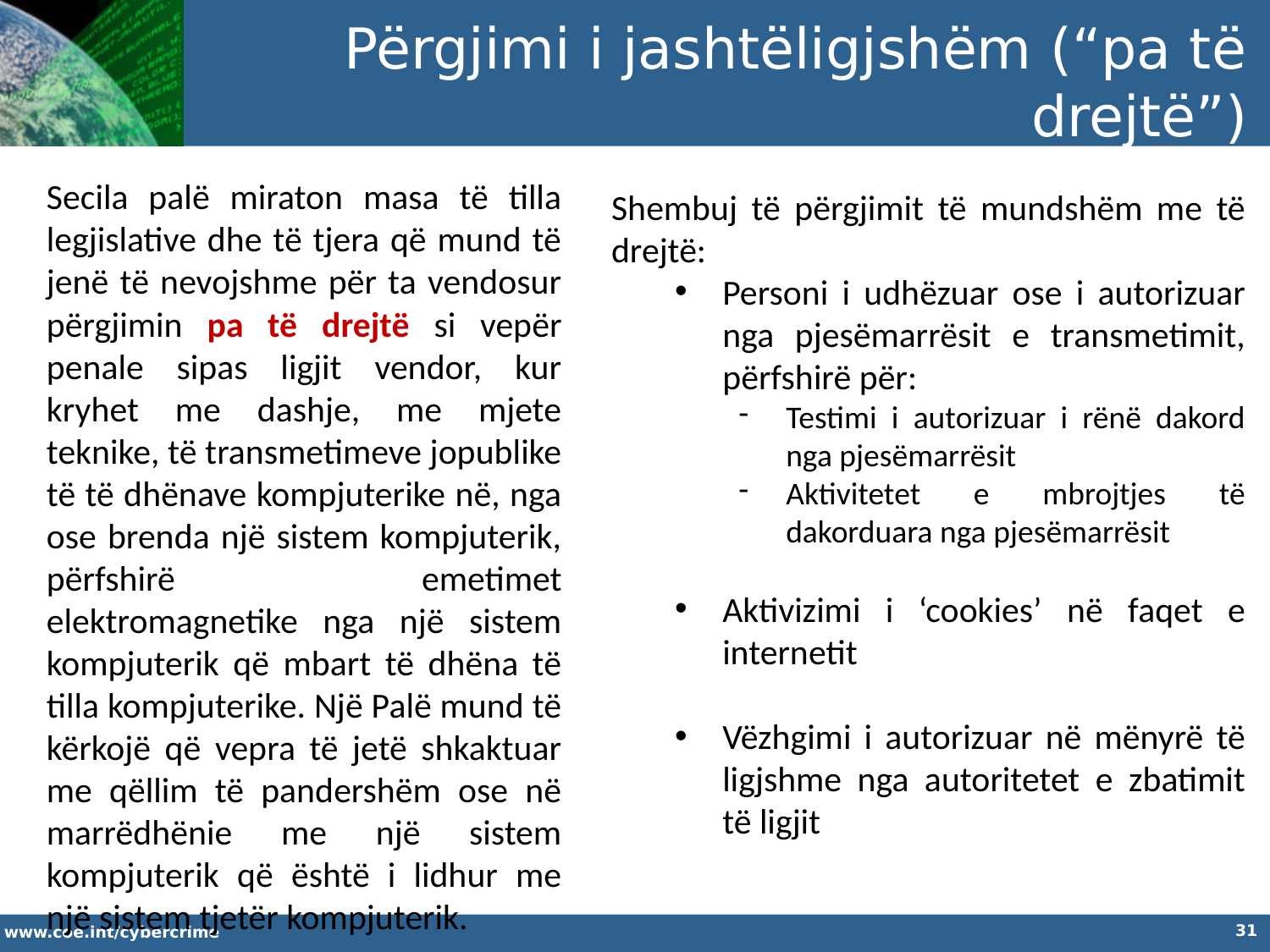

Përgjimi i jashtëligjshëm (“pa të drejtë”)
Secila palë miraton masa të tilla legjislative dhe të tjera që mund të jenë të nevojshme për ta vendosur përgjimin pa të drejtë si vepër penale sipas ligjit vendor, kur kryhet me dashje, me mjete teknike, të transmetimeve jopublike të të dhënave kompjuterike në, nga ose brenda një sistem kompjuterik, përfshirë emetimet elektromagnetike nga një sistem kompjuterik që mbart të dhëna të tilla kompjuterike. Një Palë mund të kërkojë që vepra të jetë shkaktuar me qëllim të pandershëm ose në marrëdhënie me një sistem kompjuterik që është i lidhur me një sistem tjetër kompjuterik.
Shembuj të përgjimit të mundshëm me të drejtë:
Personi i udhëzuar ose i autorizuar nga pjesëmarrësit e transmetimit, përfshirë për:
Testimi i autorizuar i rënë dakord nga pjesëmarrësit
Aktivitetet e mbrojtjes të dakorduara nga pjesëmarrësit

Aktivizimi i ‘cookies’ në faqet e internetit

Vëzhgimi i autorizuar në mënyrë të ligjshme nga autoritetet e zbatimit të ligjit